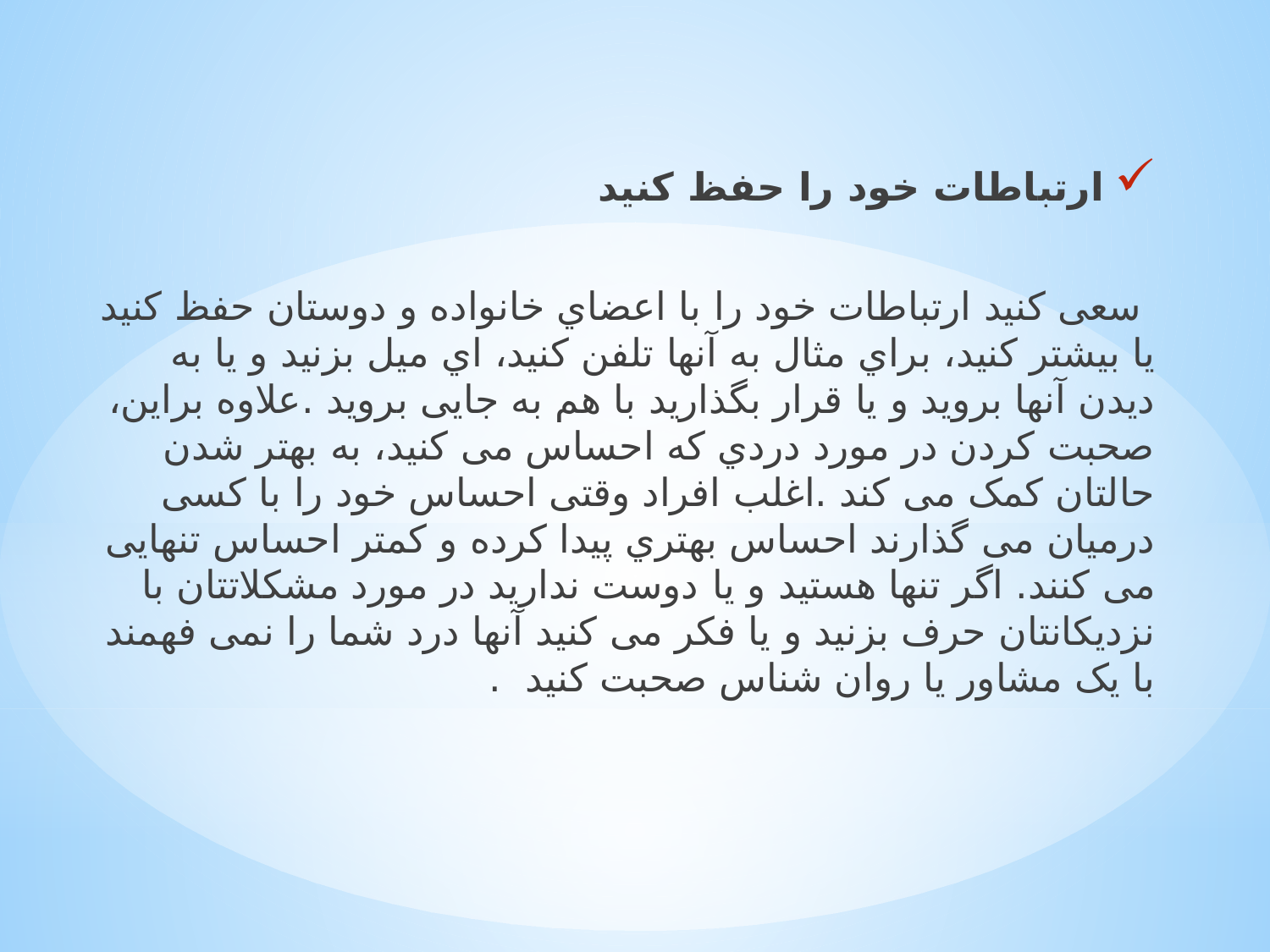

ارﺗﺒﺎﻃﺎت ﺧﻮد را ﺣﻔﻆ ﮐﻨﯿﺪ

 ﺳﻌﯽ ﮐﻨﯿﺪ ارﺗﺒﺎﻃﺎت ﺧﻮد را ﺑﺎ اﻋﻀﺎي ﺧﺎﻧﻮاده و دوﺳﺘﺎن ﺣﻔﻆ ﮐﻨﯿﺪ ﯾﺎ ﺑﯿﺸﺘﺮ ﮐﻨﯿﺪ، ﺑﺮاي ﻣﺜﺎل ﺑﻪ آﻧﻬﺎ ﺗﻠﻔﻦ ﮐﻨﯿﺪ، اي ﻣﯿﻞ ﺑﺰﻧﯿﺪ و ﯾﺎ ﺑﻪ دﯾﺪن آﻧﻬﺎ ﺑﺮوﯾﺪ و ﯾﺎ ﻗﺮار ﺑﮕﺬارﯾﺪ ﺑﺎ ﻫﻢ ﺑﻪ ﺟﺎﯾﯽ ﺑﺮوﯾﺪ .ﻋﻼوه ﺑﺮاﯾﻦ، ﺻﺤﺒﺖ ﮐﺮدن در ﻣﻮرد دردي ﮐﻪ اﺣﺴﺎس ﻣﯽ ﮐﻨﯿﺪ، ﺑﻪ ﺑﻬﺘﺮ ﺷﺪن ﺣﺎﻟﺘﺎن ﮐﻤﮏ ﻣﯽ ﮐﻨﺪ .اﻏﻠﺐ اﻓﺮاد وﻗﺘﯽ اﺣﺴﺎس ﺧﻮد را ﺑﺎ ﮐﺴﯽ درﻣﯿﺎن ﻣﯽ ﮔﺬارﻧﺪ اﺣﺴﺎس ﺑﻬﺘﺮي ﭘﯿﺪا ﮐﺮده و ﮐﻤﺘﺮ اﺣﺴﺎس ﺗﻨﻬﺎﯾﯽ ﻣﯽ ﮐﻨﻨﺪ. اﮔﺮ ﺗﻨﻬﺎ ﻫﺴﺘﯿﺪ و ﯾﺎ دوﺳﺖ ﻧﺪارﯾﺪ در ﻣﻮرد ﻣﺸﮑﻼﺗﺘﺎن ﺑﺎ ﻧﺰدﯾﮑﺎﻧﺘﺎن ﺣﺮف ﺑﺰﻧﯿﺪ و ﯾﺎ ﻓﮑﺮ ﻣﯽ ﮐﻨﯿﺪ آﻧﻬﺎ درد ﺷﻤﺎ را ﻧﻤﯽ ﻓﻬﻤﻨﺪ ﺑﺎ ﯾﮏ ﻣﺸﺎور ﯾﺎ روان ﺷﻨﺎس ﺻﺤﺒﺖ ﮐﻨﯿﺪ  .